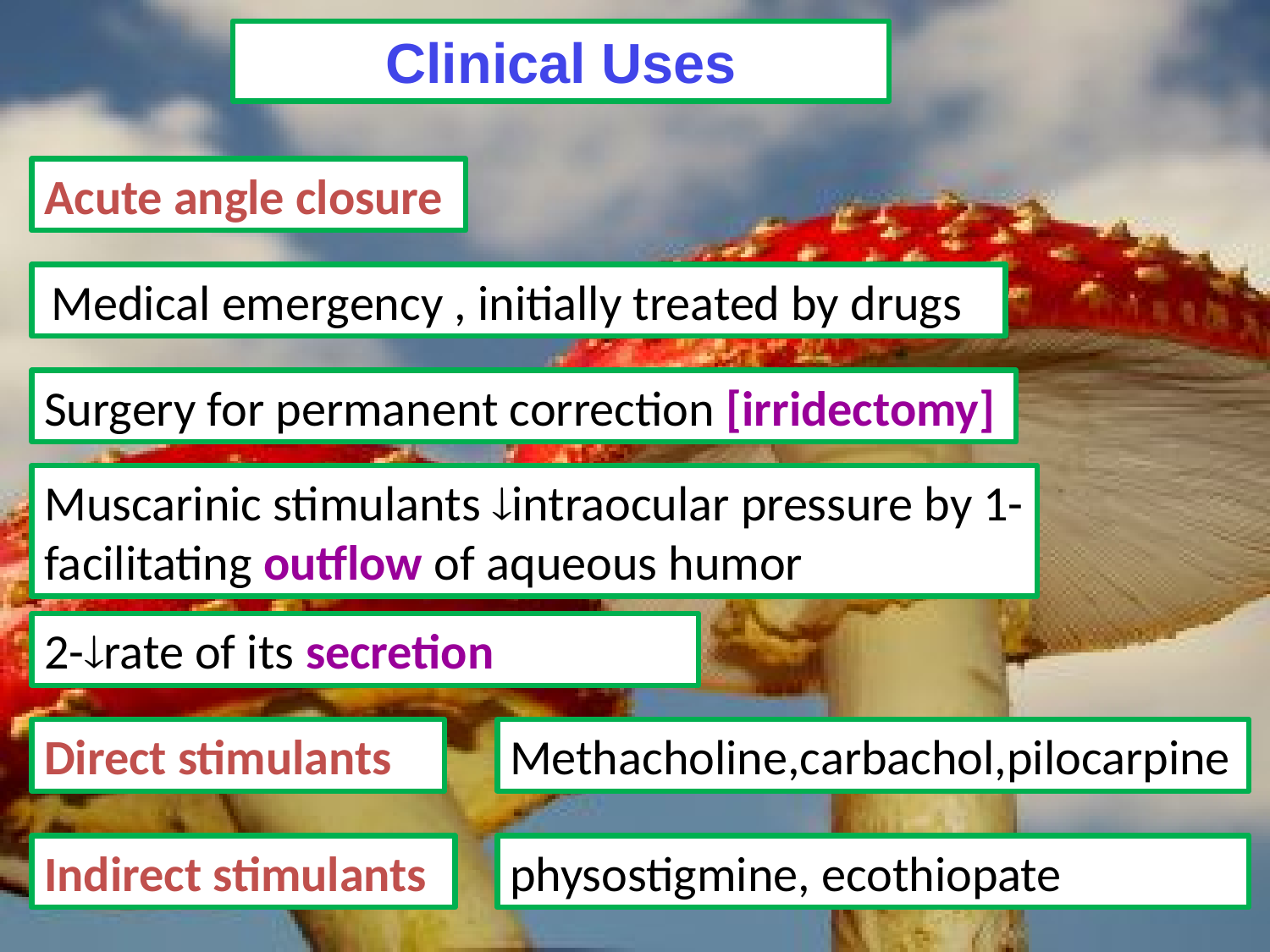

Clinical Uses
Acute angle closure
 Medical emergency , initially treated by drugs
Surgery for permanent correction [irridectomy]
Muscarinic stimulants ↓intraocular pressure by 1-facilitating outflow of aqueous humor
2-↓rate of its secretion
Direct stimulants
Methacholine,carbachol,pilocarpine
Indirect stimulants
physostigmine, ecothiopate